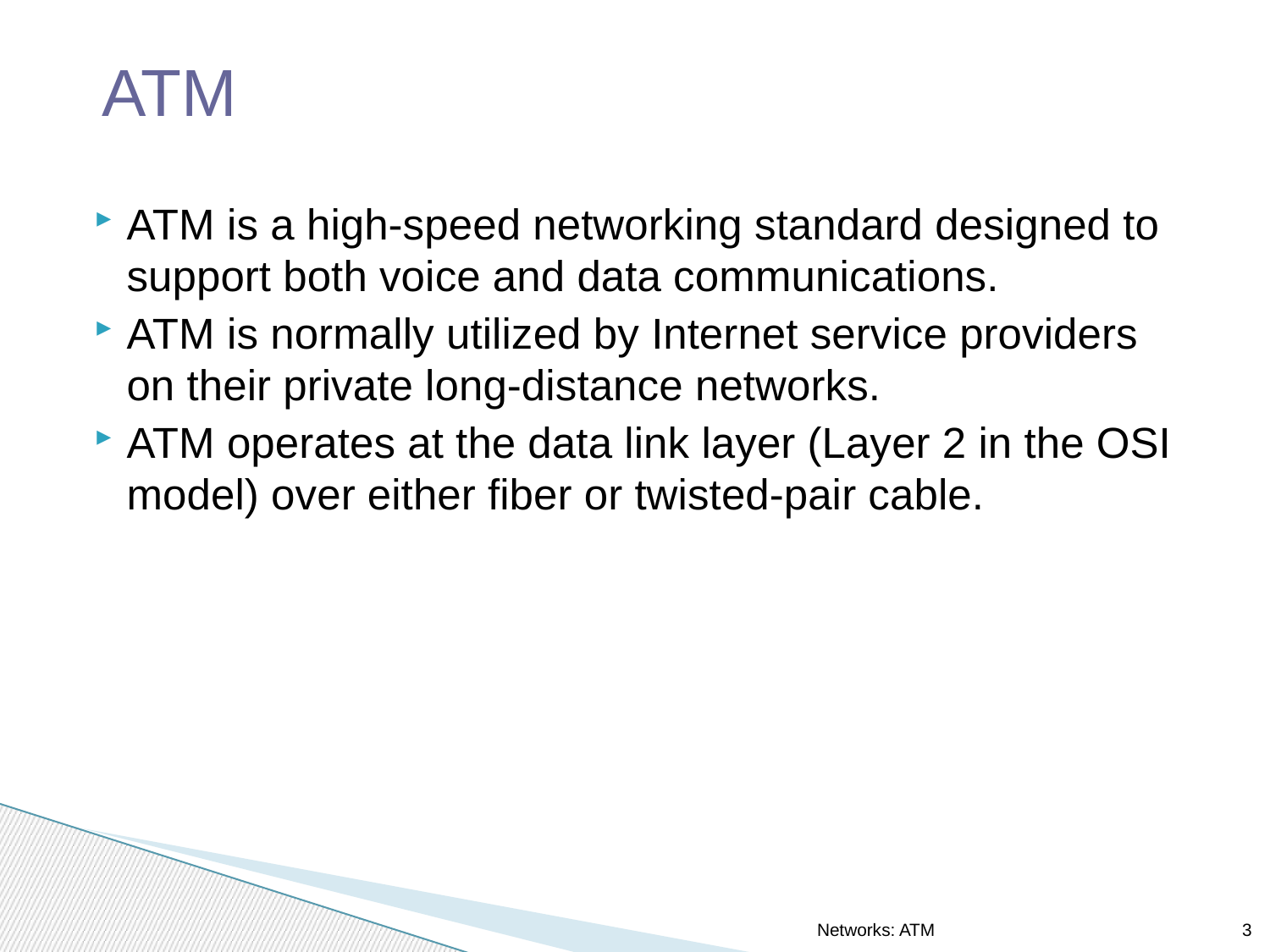

# ATM
ATM is a high-speed networking standard designed to support both voice and data communications.
ATM is normally utilized by Internet service providers on their private long-distance networks.
ATM operates at the data link layer (Layer 2 in the OSI model) over either fiber or twisted-pair cable.
3
Networks: ATM